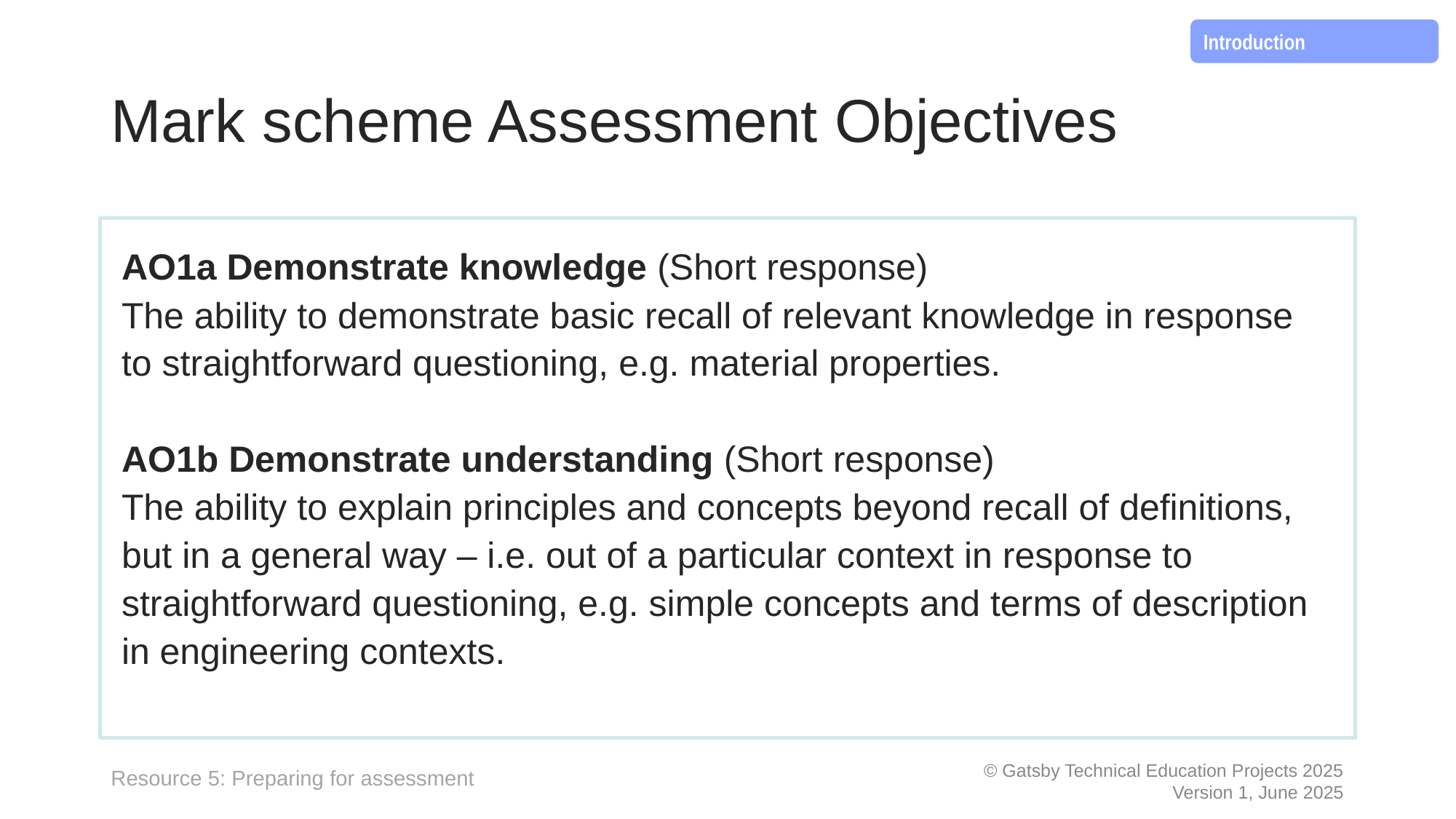

Introduction
# Mark scheme Assessment Objectives
AO1a Demonstrate knowledge (Short response)
The ability to demonstrate basic recall of relevant knowledge in response to straightforward questioning, e.g. material properties.

AO1b Demonstrate understanding (Short response)
The ability to explain principles and concepts beyond recall of definitions, but in a general way – i.e. out of a particular context in response to straightforward questioning, e.g. simple concepts and terms of description in engineering contexts.
Resource 5: Preparing for assessment